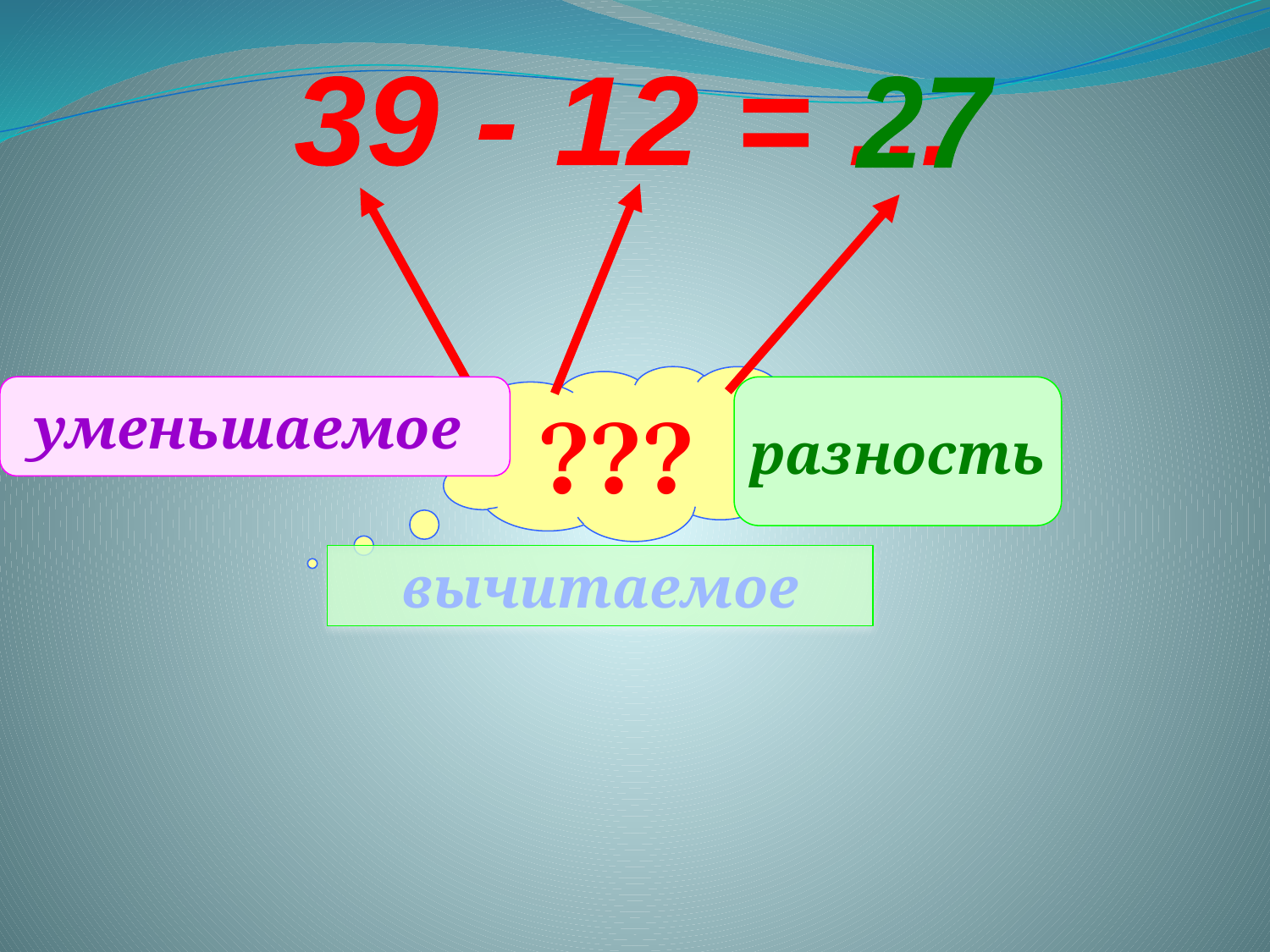

39 - 12 = ...
27

???
уменьшаемое
разность
вычитаемое